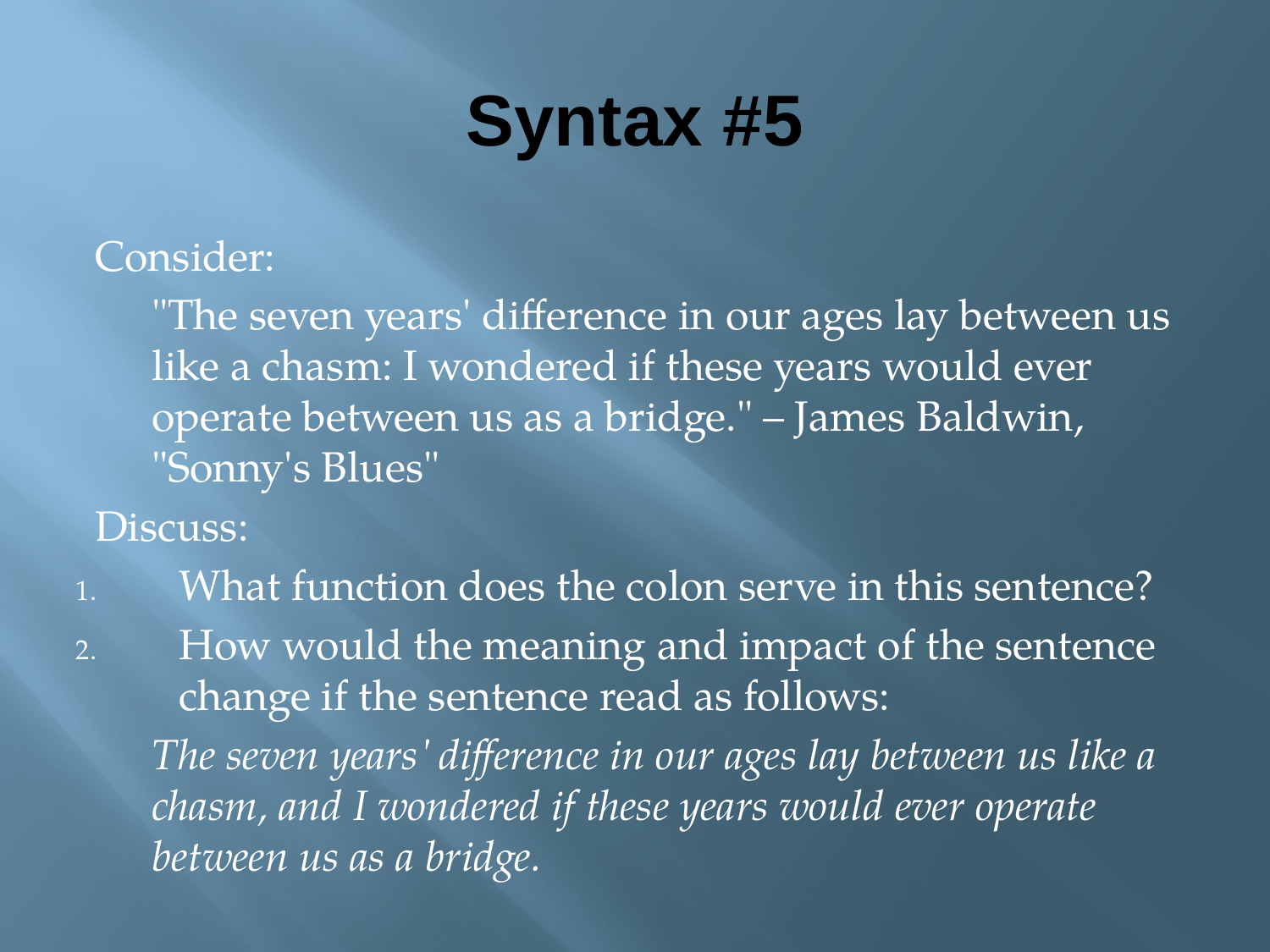

# Syntax #5
Consider:
	"The seven years' difference in our ages lay between us like a chasm: I wondered if these years would ever operate between us as a bridge." – James Baldwin, "Sonny's Blues"
Discuss:
What function does the colon serve in this sentence?
How would the meaning and impact of the sentence change if the sentence read as follows:
	The seven years' difference in our ages lay between us like a chasm, and I wondered if these years would ever operate between us as a bridge.